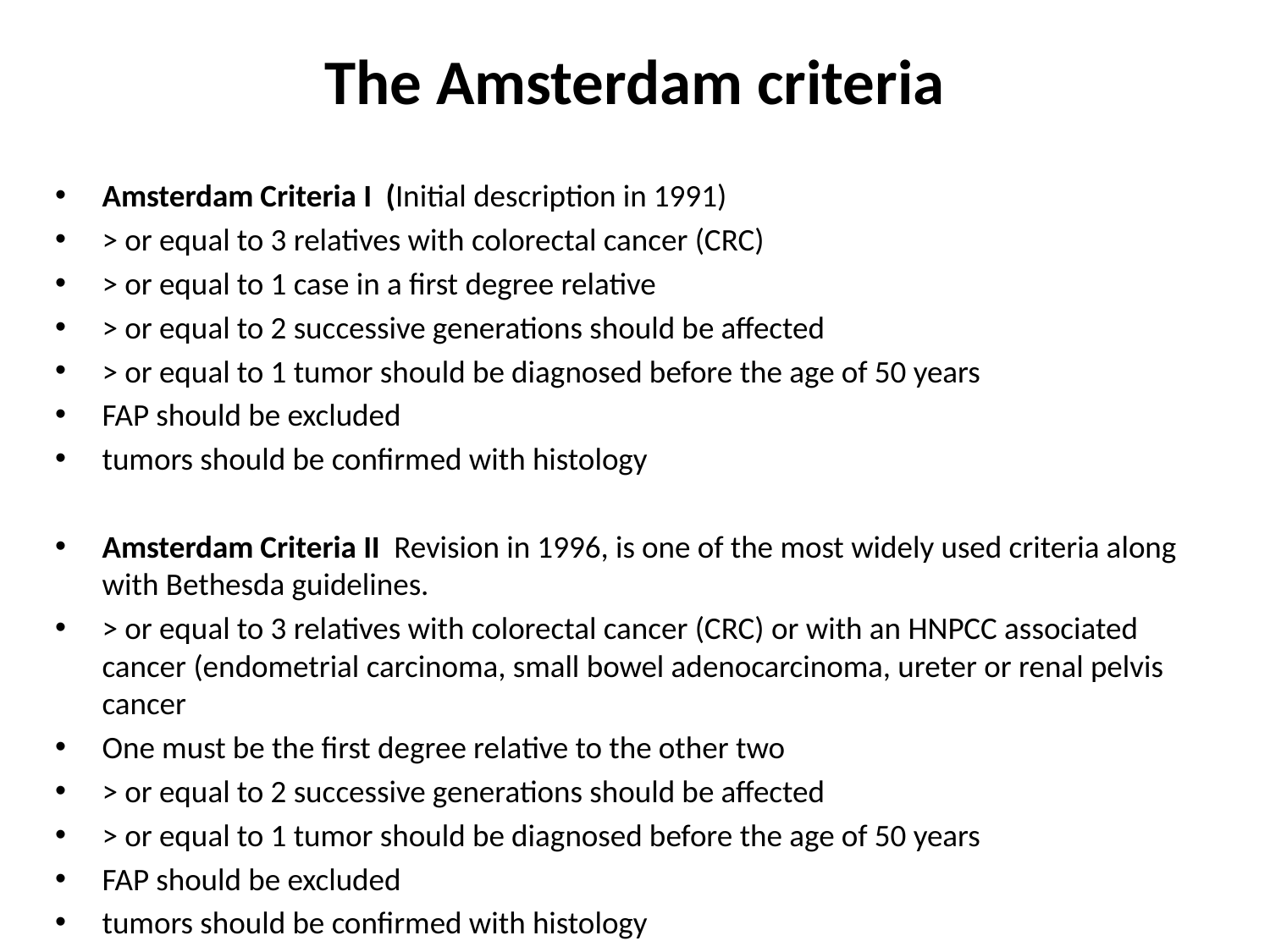

# The Amsterdam criteria
Amsterdam Criteria I  (Initial description in 1991)
> or equal to 3 relatives with colorectal cancer (CRC)
> or equal to 1 case in a first degree relative
> or equal to 2 successive generations should be affected
> or equal to 1 tumor should be diagnosed before the age of 50 years
FAP should be excluded
tumors should be confirmed with histology

Amsterdam Criteria II  Revision in 1996, is one of the most widely used criteria along with Bethesda guidelines.
> or equal to 3 relatives with colorectal cancer (CRC) or with an HNPCC associated cancer (endometrial carcinoma, small bowel adenocarcinoma, ureter or renal pelvis cancer
One must be the first degree relative to the other two
> or equal to 2 successive generations should be affected
> or equal to 1 tumor should be diagnosed before the age of 50 years
FAP should be excluded
tumors should be confirmed with histology